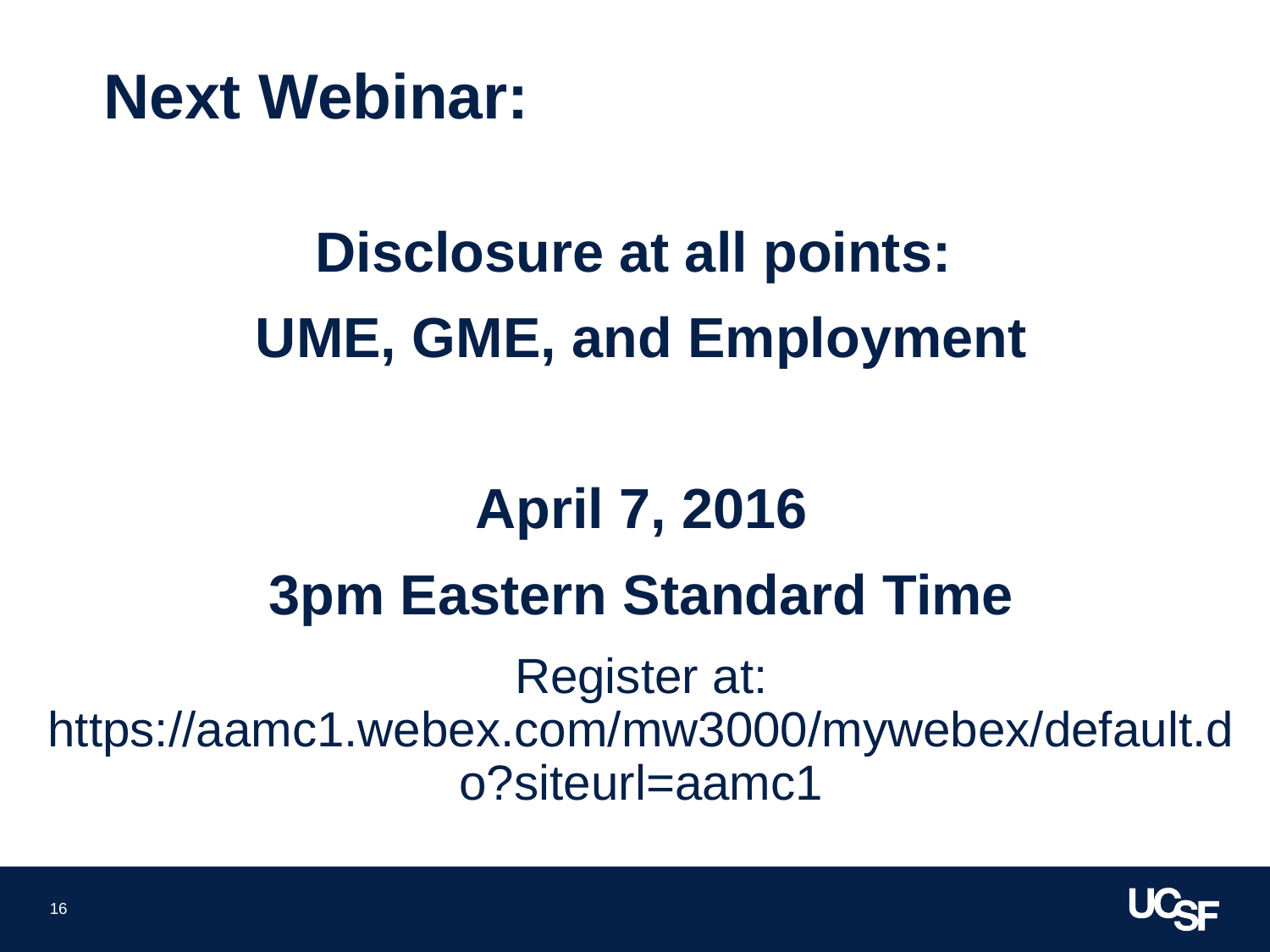

# Next Webinar:
Disclosure at all points:
UME, GME, and Employment

April 7, 2016
3pm Eastern Standard Time
Register at: https://aamc1.webex.com/mw3000/mywebex/default.do?siteurl=aamc1
16